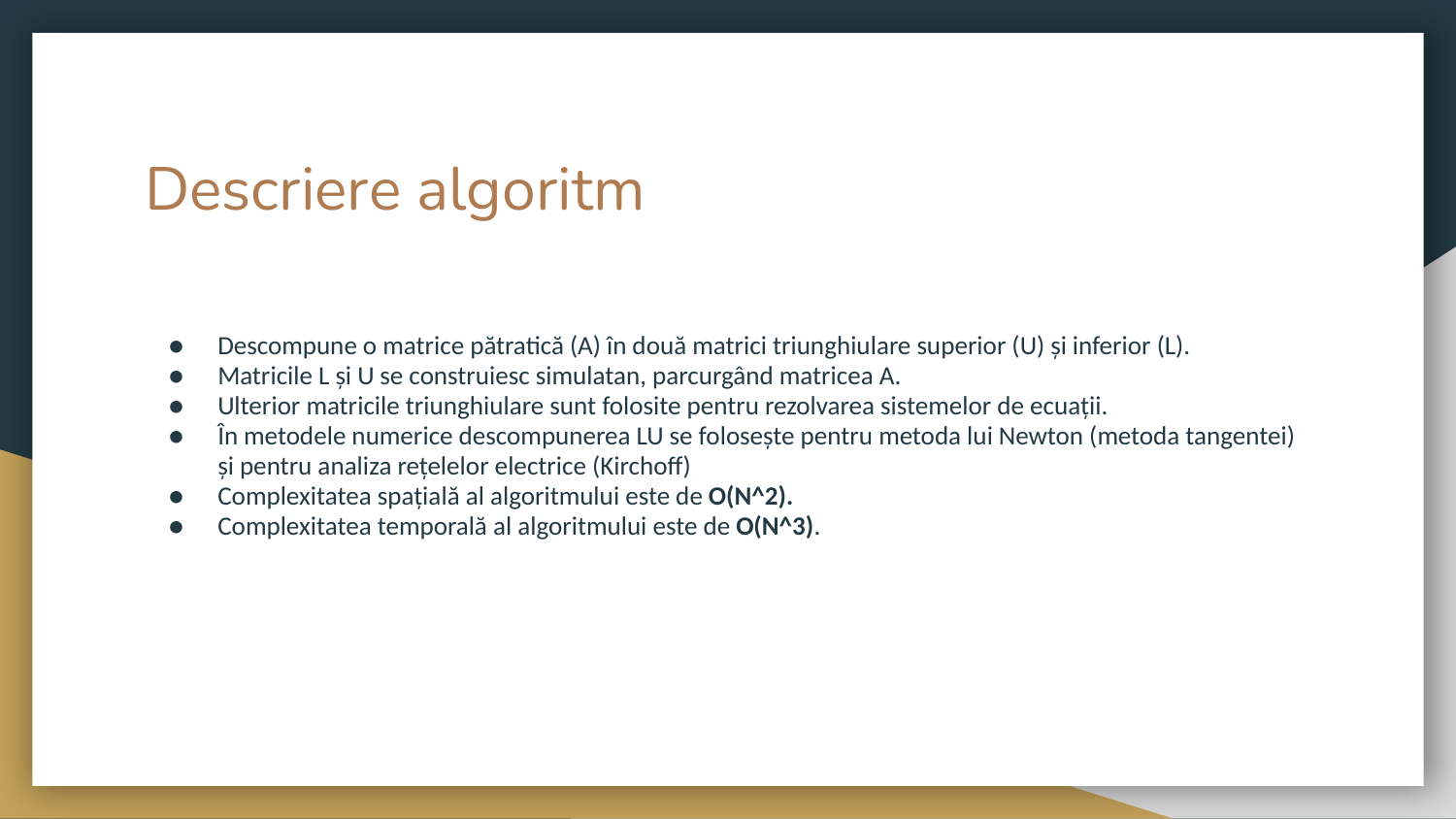

# Descriere algoritm
Descompune o matrice pătratică (A) în două matrici triunghiulare superior (U) și inferior (L).
Matricile L și U se construiesc simulatan, parcurgând matricea A.
Ulterior matricile triunghiulare sunt folosite pentru rezolvarea sistemelor de ecuații.
În metodele numerice descompunerea LU se folosește pentru metoda lui Newton (metoda tangentei) și pentru analiza rețelelor electrice (Kirchoff)
Complexitatea spațială al algoritmului este de O(N^2).
Complexitatea temporală al algoritmului este de O(N^3).